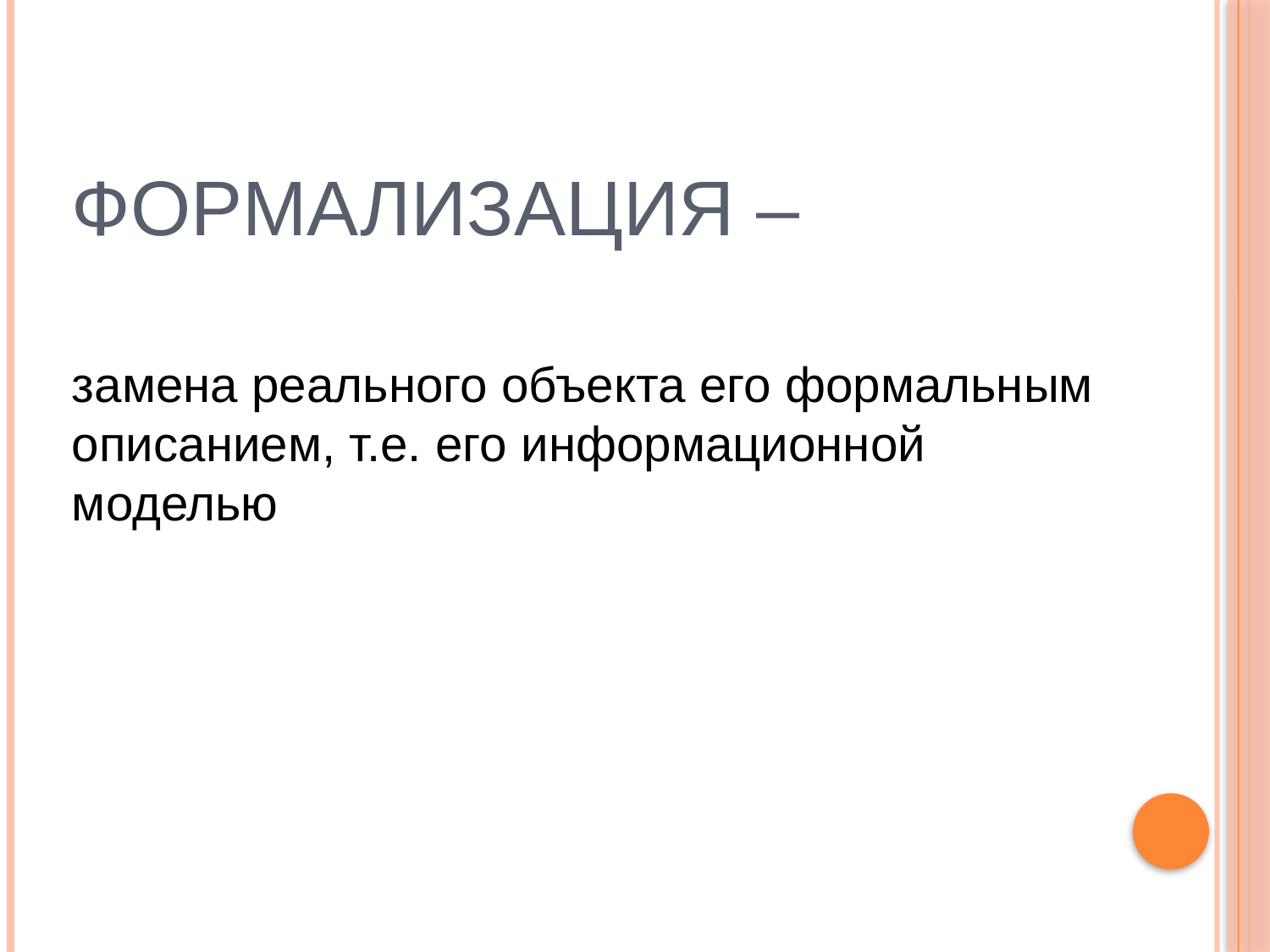

# Формализация –
замена реального объекта его формальным описанием, т.е. его информационной моделью